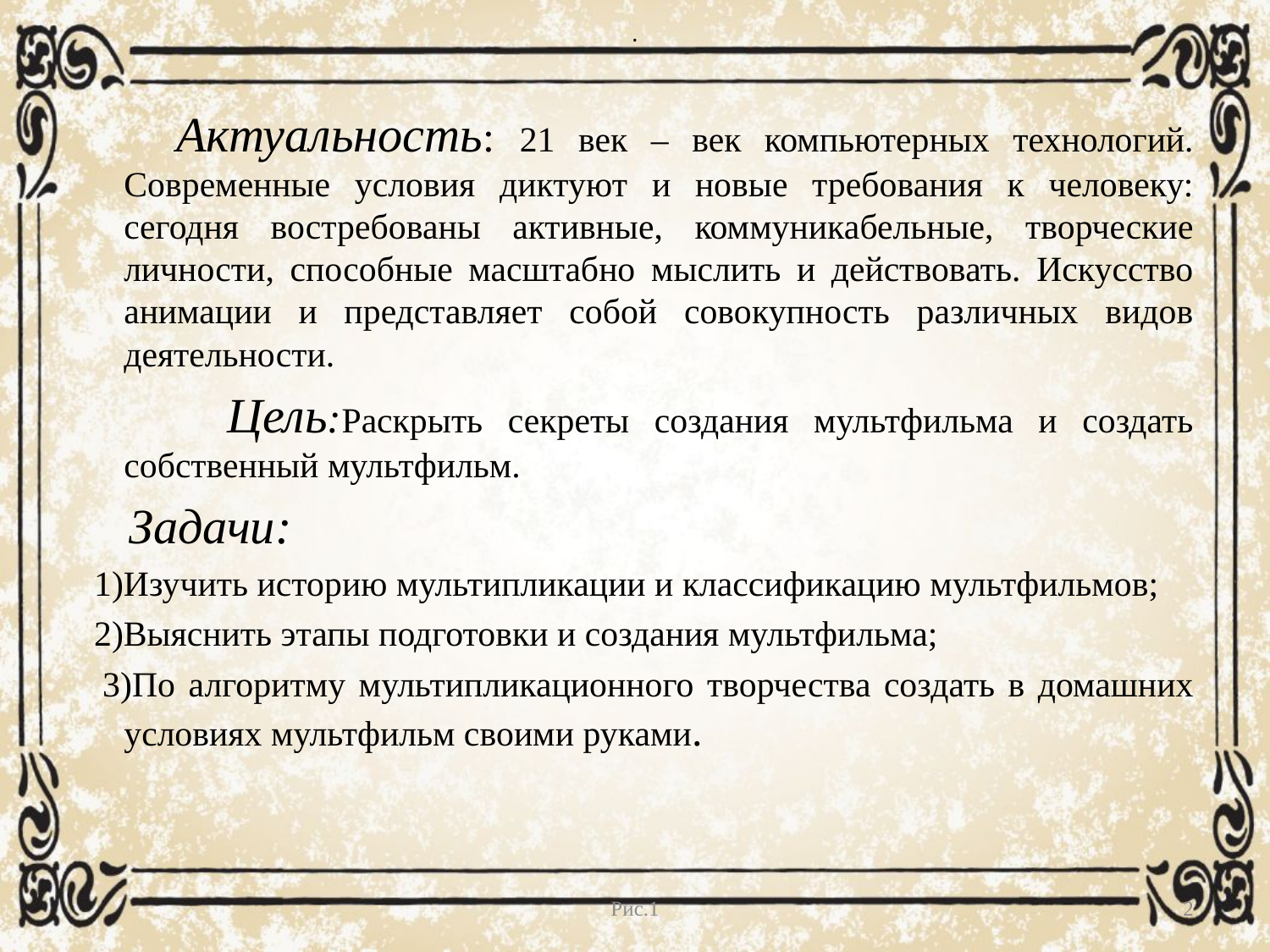

.
    Актуальность: 21 век – век компьютерных технологий. Современные условия диктуют и новые требования к человеку: сегодня востребованы активные, коммуникабельные, творческие личности, способные масштабно мыслить и действовать. Искусство анимации и представляет собой совокупность различных видов деятельности.
      Цель:Раскрыть секреты создания мультфильма и создать собственный мультфильм.
     Задачи:
  1)Изучить историю мультипликации и классификацию мультфильмов;
  2)Выяснить этапы подготовки и создания мультфильма;
  3)По алгоритму мультипликационного творчества создать в домашних условиях мультфильм своими руками.

Рис.1
2